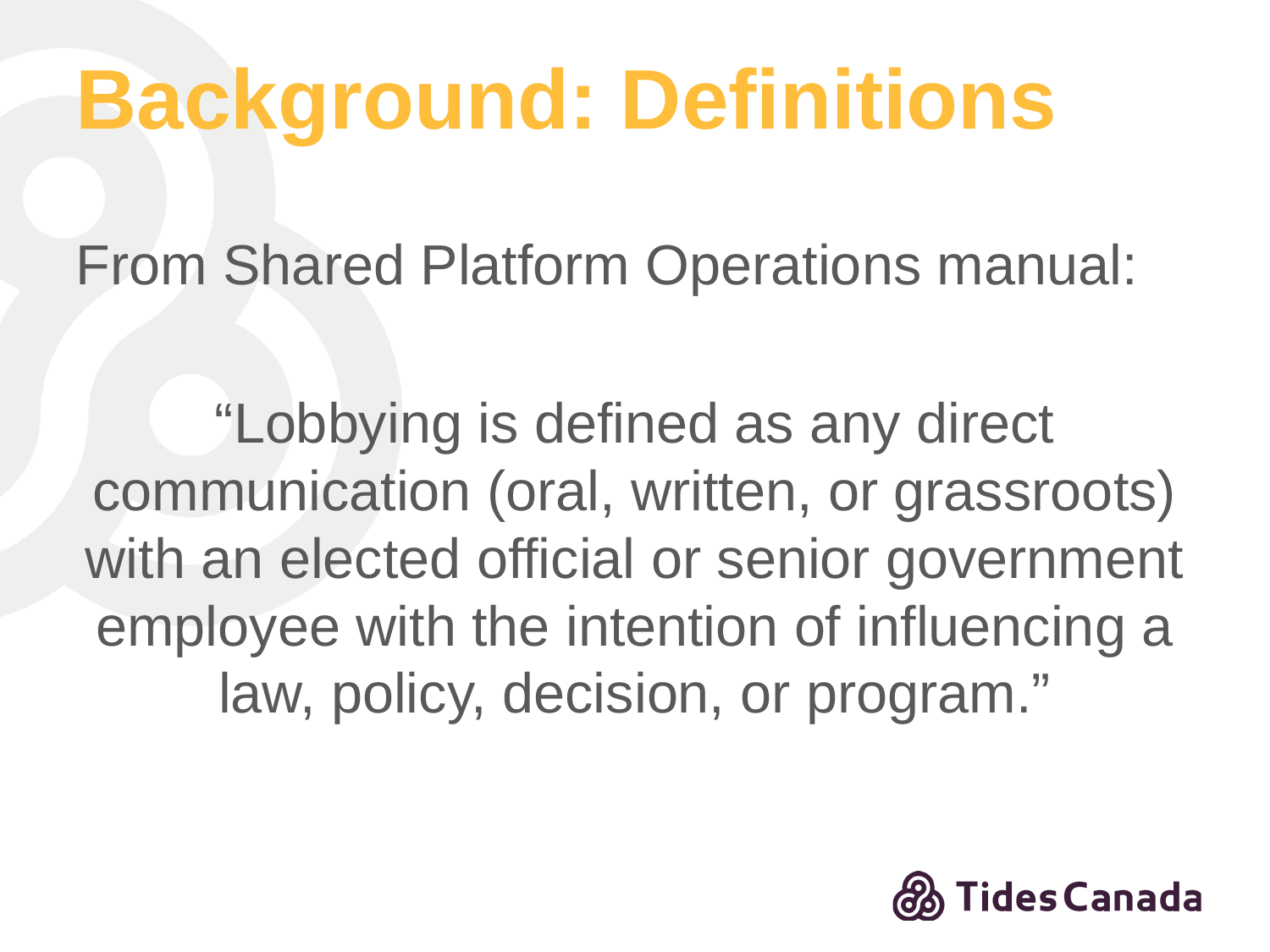

# Background: Definitions
From Shared Platform Operations manual:

“Lobbying is defined as any direct communication (oral, written, or grassroots) with an elected official or senior government employee with the intention of influencing a law, policy, decision, or program.”